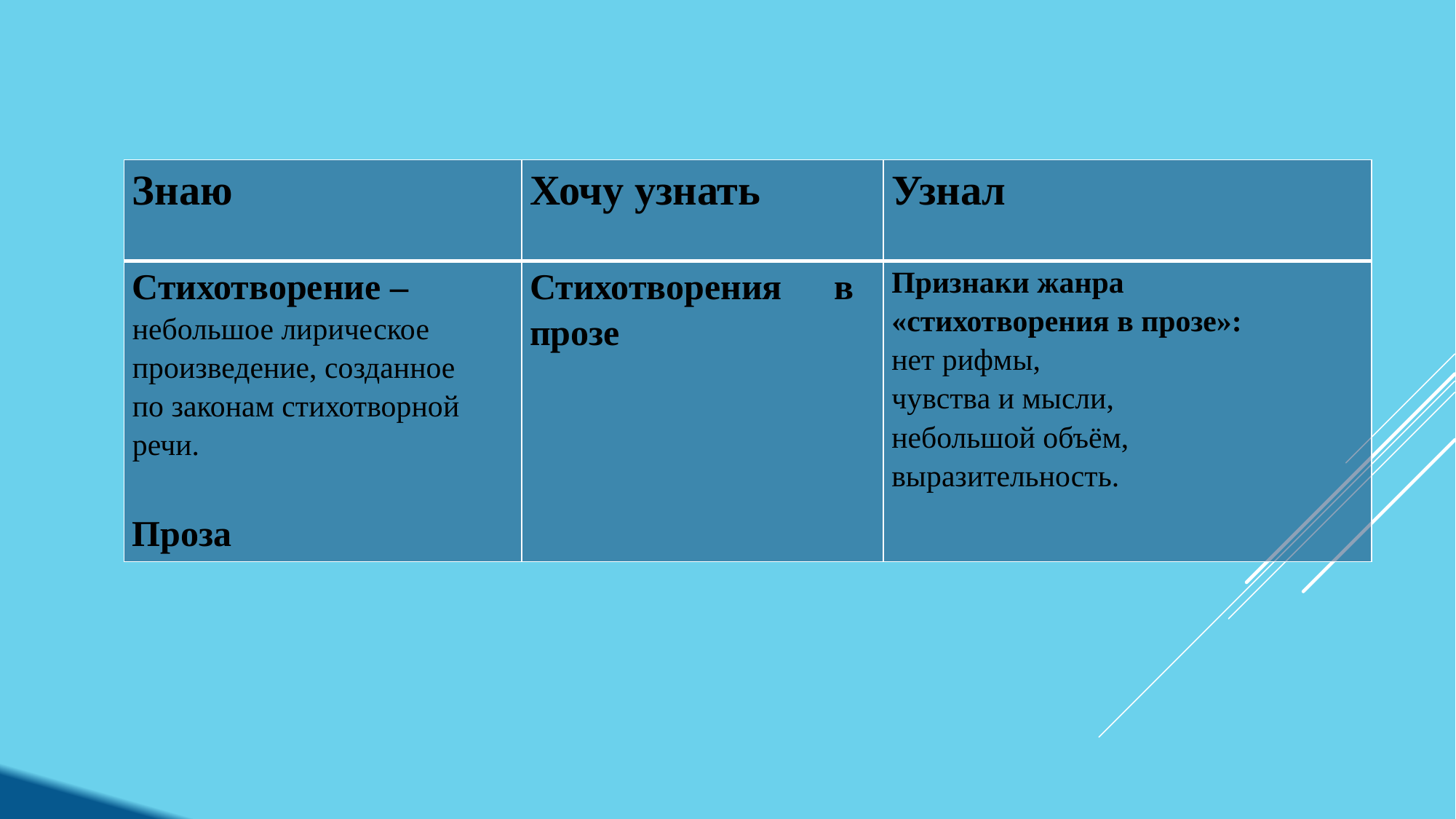

| Знаю | Хочу узнать | Узнал |
| --- | --- | --- |
| Стихотворение – небольшое лирическое произведение, созданное по законам стихотворной речи. Проза | Стихотворения в прозе | Признаки жанра «стихотворения в прозе»: нет рифмы, чувства и мысли, небольшой объём, выразительность. |